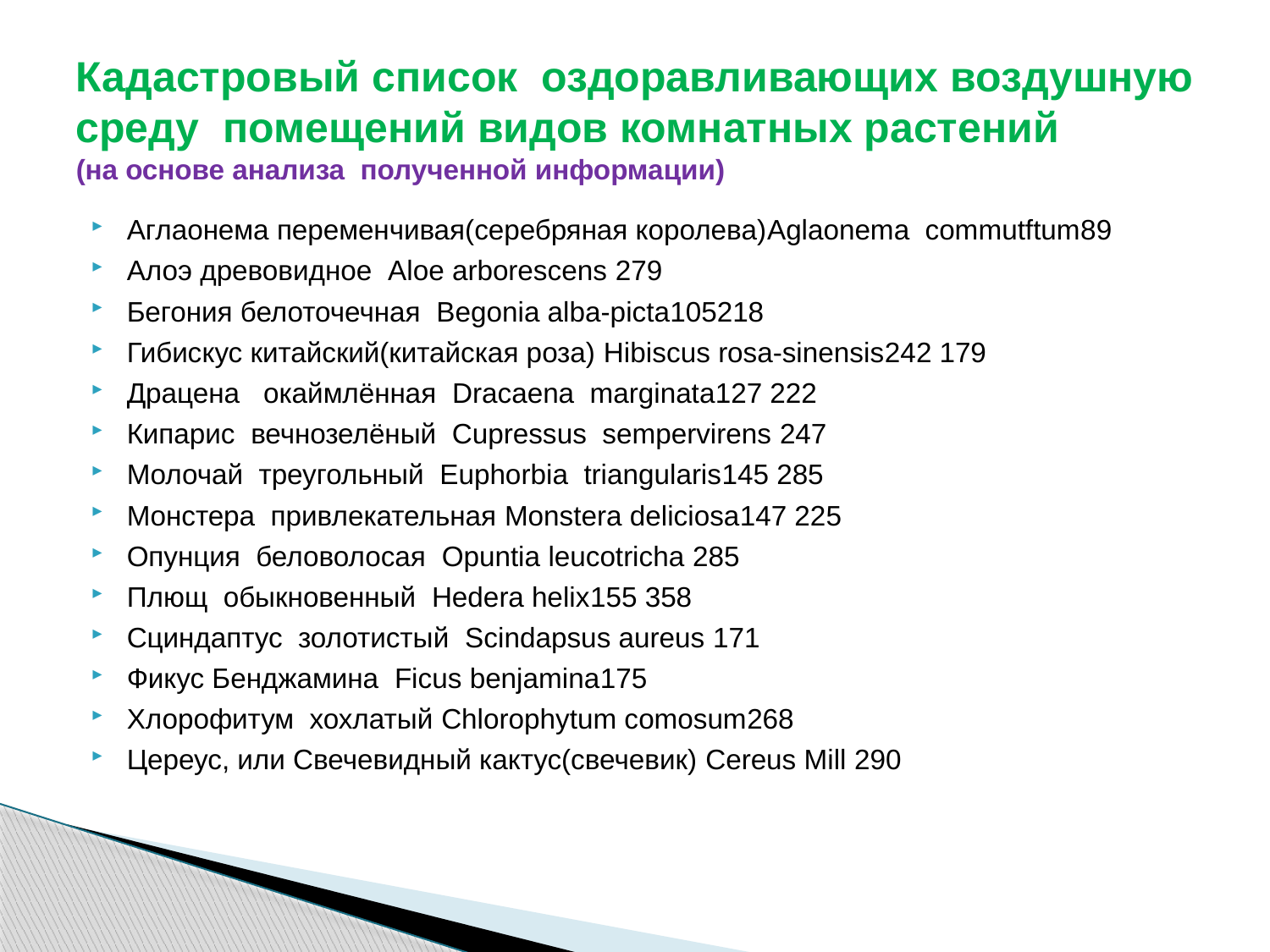

# Кадастровый список  оздоравливающих воздушную среду  помещений видов комнатных растений (на основе анализа  полученной информации)
Аглаонема переменчивая(серебряная королева)Aglaonema  commutftum89
Алоэ древовидное  Aloe arborescens 279
Бегония белоточечная  Begonia alba-picta105218
Гибискус китайский(китайская роза) Hibiscus rosa-sinensis242 179
Драцена   окаймлённая  Dracaena  marginata127 222
Кипарис  вечнозелёный  Cupressus  sempervirens 247
Молочай  треугольный  Euphorbia  triangularis145 285
Монстера  привлекательная Monstera deliciosa147 225
Опунция  беловолосая  Opuntia leucotricha 285
Плющ  обыкновенный  Hedera helix155 358
Сциндаптус  золотистый  Scindapsus aureus 171
Фикус Бенджамина  Ficus benjamina175
Хлорофитум  хохлатый Chlorophytum comosum268
Цереус, или Свечевидный кактус(свечевик) Cereus Mill 290